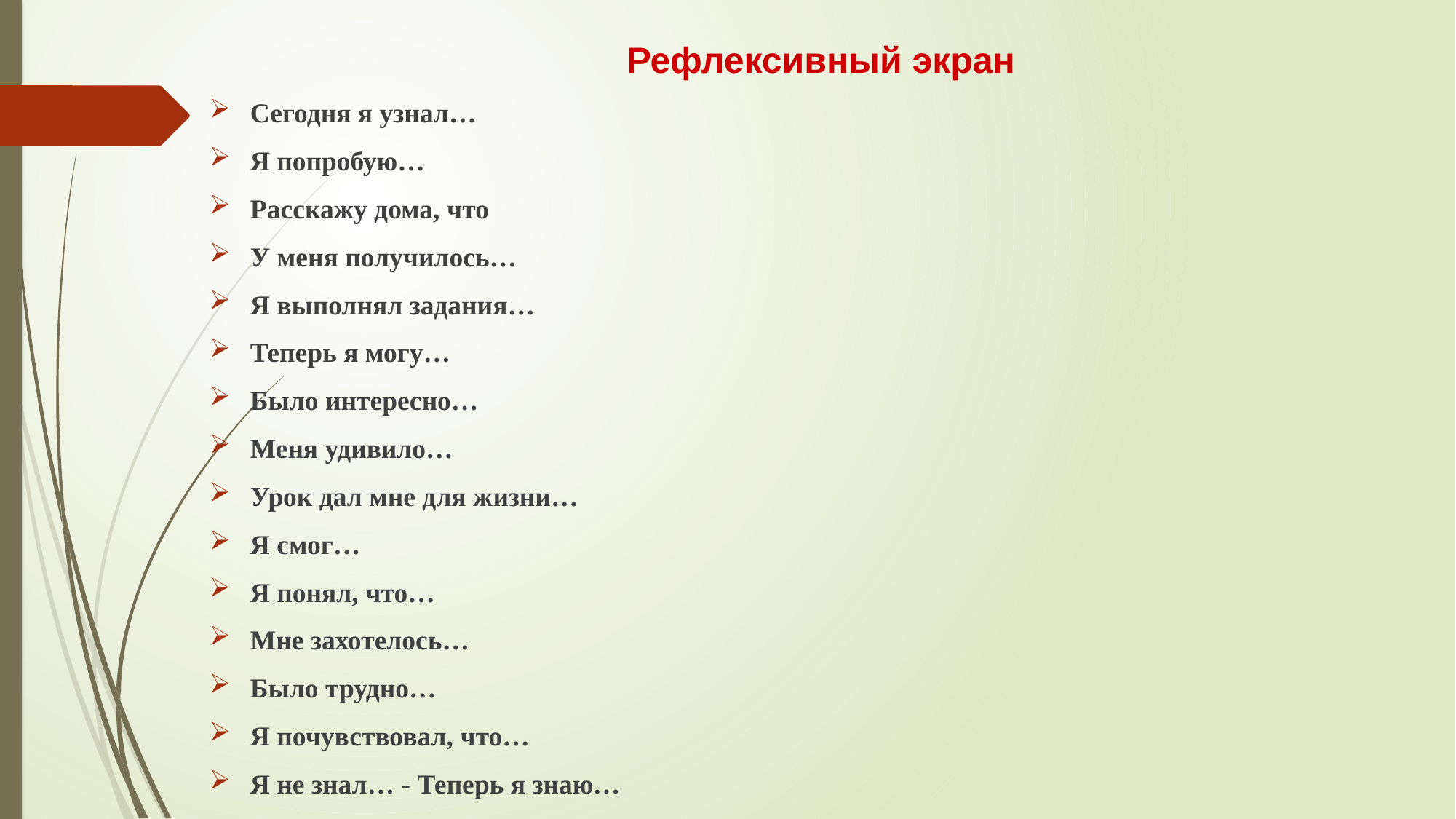

Рефлексивный экран
Сегодня я узнал…
Я попробую…
Расскажу дома, что
У меня получилось…
Я выполнял задания…
Теперь я могу…
Было интересно…
Меня удивило…
Урок дал мне для жизни…
Я смог…
Я понял, что…
Мне захотелось…
Было трудно…
Я почувствовал, что…
Я не знал… - Теперь я знаю…